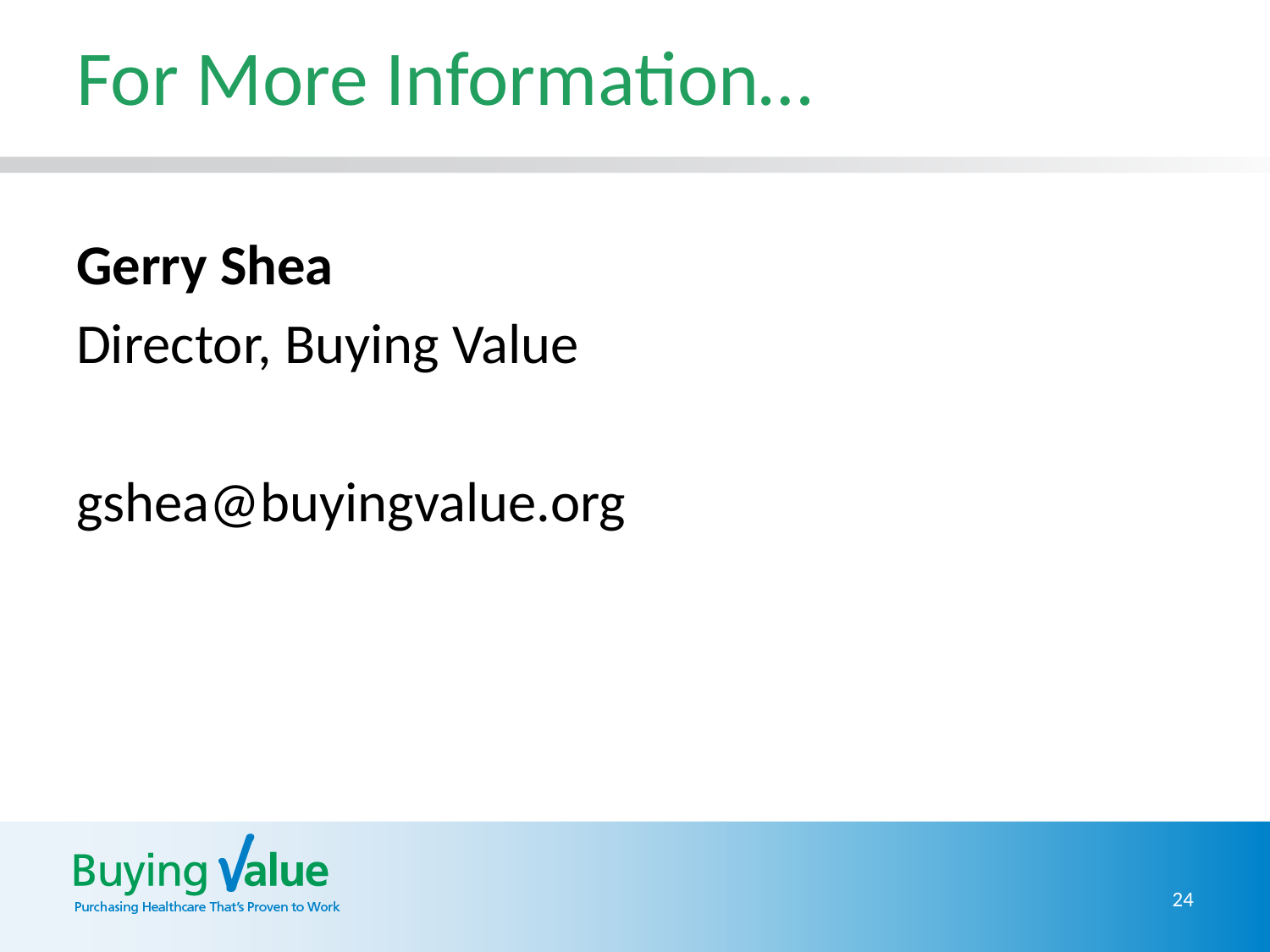

# For More Information…
Gerry Shea
Director, Buying Value

gshea@buyingvalue.org
24